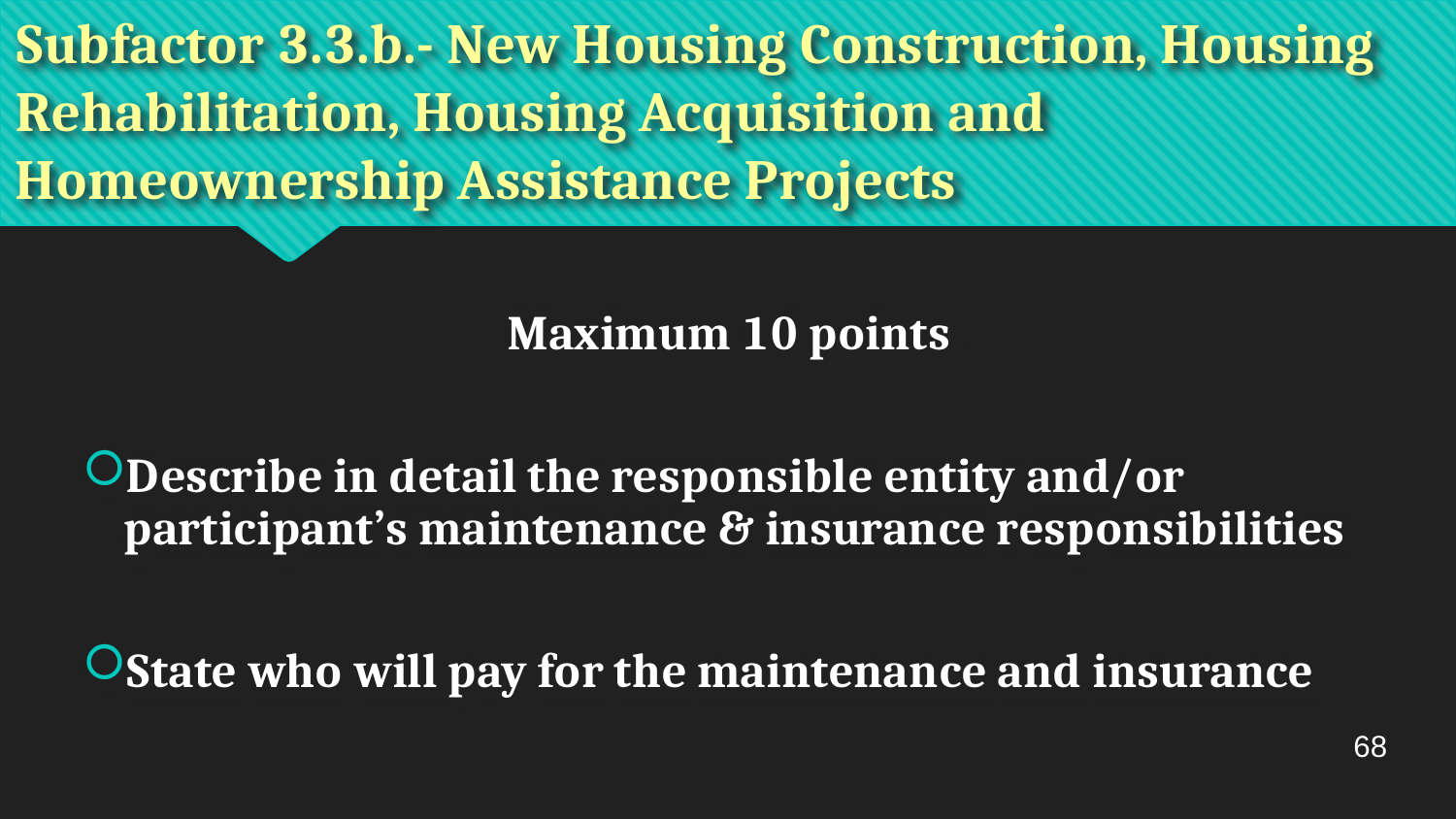

# Subfactor 3.3.b.- New Housing Construction, Housing Rehabilitation, Housing Acquisition and Homeownership Assistance Projects
Maximum 10 points

Describe in detail the responsible entity and/or participant’s maintenance & insurance responsibilities

State who will pay for the maintenance and insurance

68